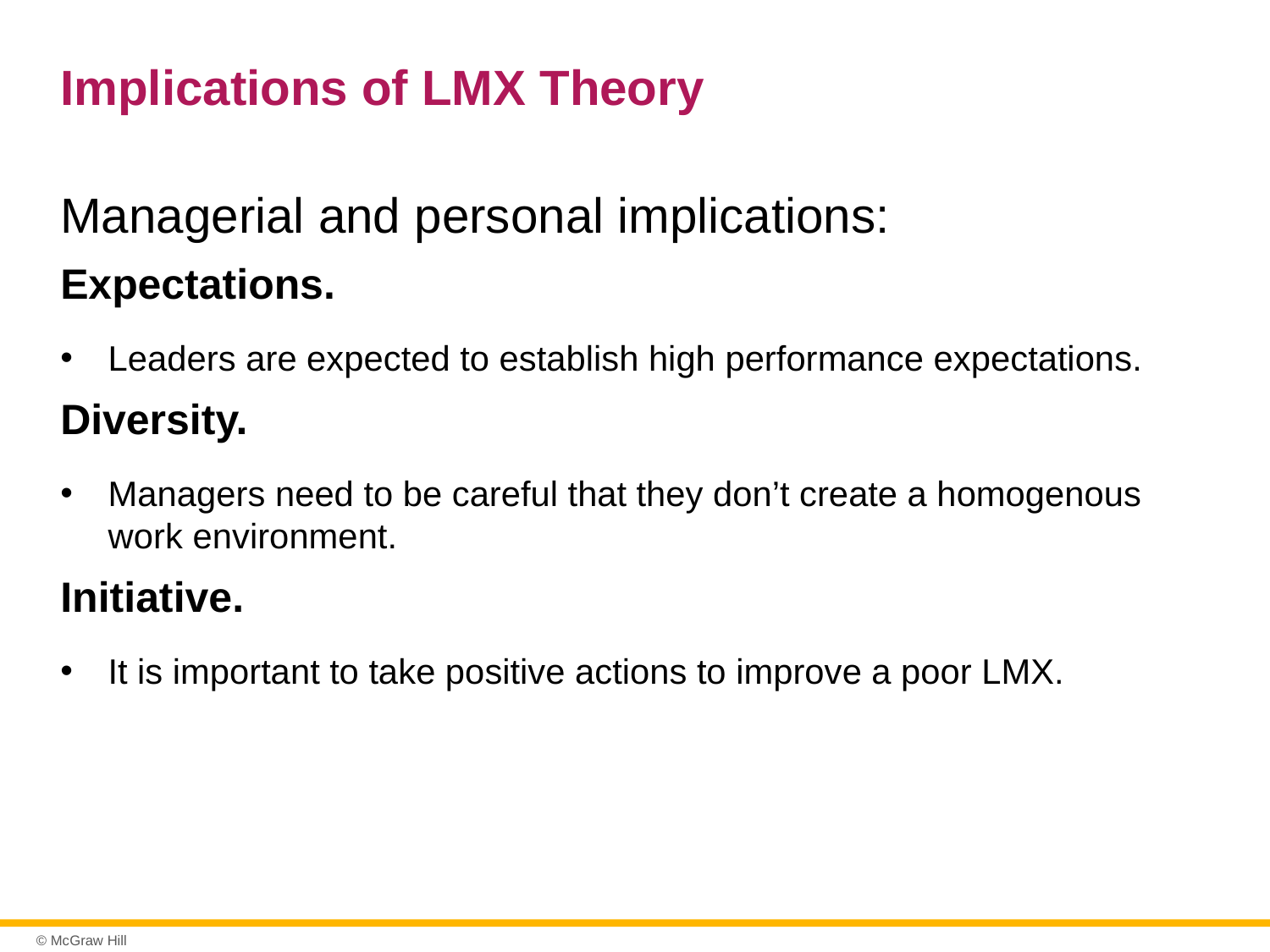

# Implications of LMX Theory
Managerial and personal implications:
Expectations.
Leaders are expected to establish high performance expectations.
Diversity.
Managers need to be careful that they don’t create a homogenous work environment.
Initiative.
It is important to take positive actions to improve a poor LMX.